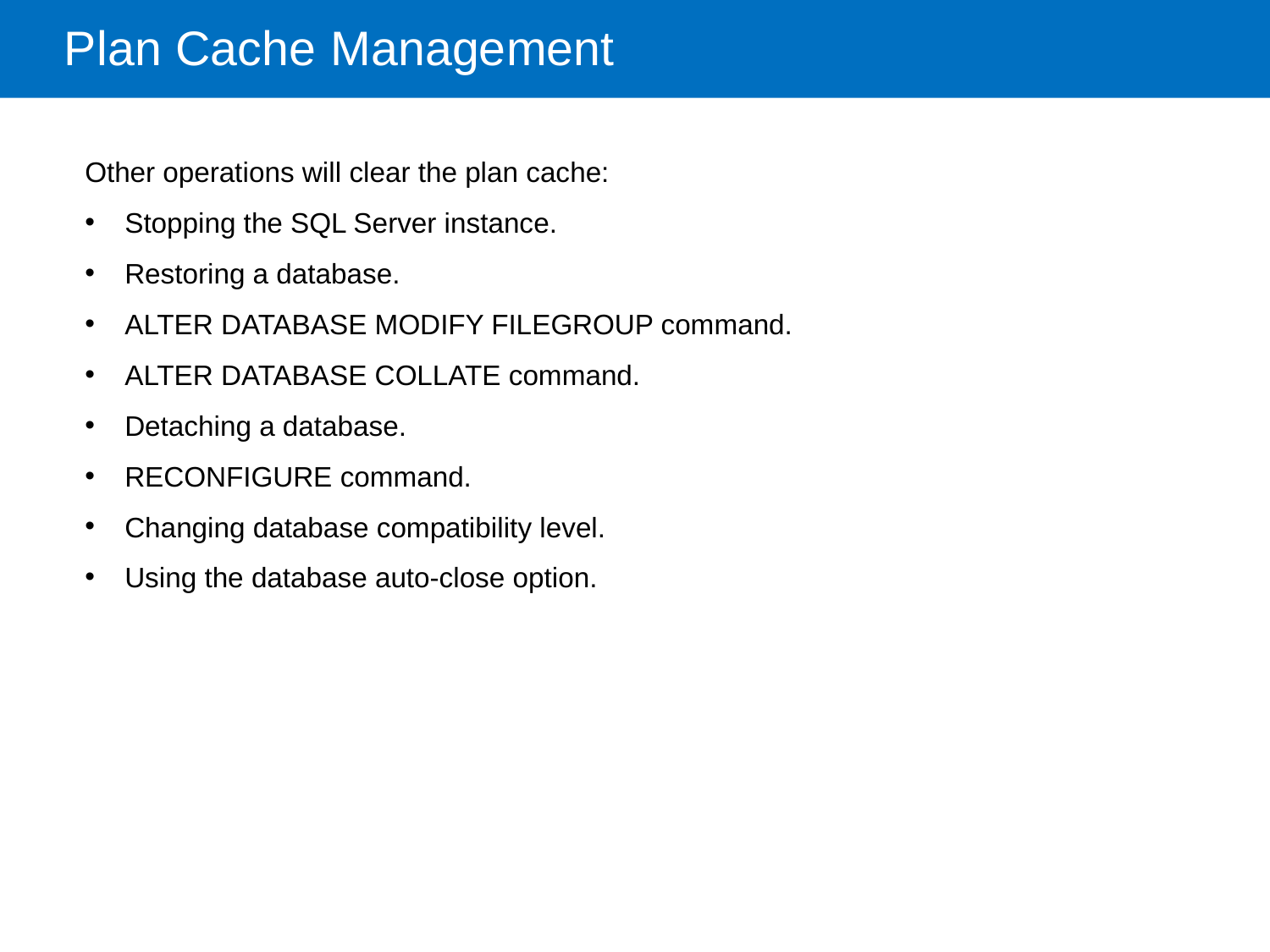

Plan Cache Management
Other operations will clear the plan cache:
Stopping the SQL Server instance.
Restoring a database.
ALTER DATABASE MODIFY FILEGROUP command.
ALTER DATABASE COLLATE command.
Detaching a database.
RECONFIGURE command.
Changing database compatibility level.
Using the database auto-close option.